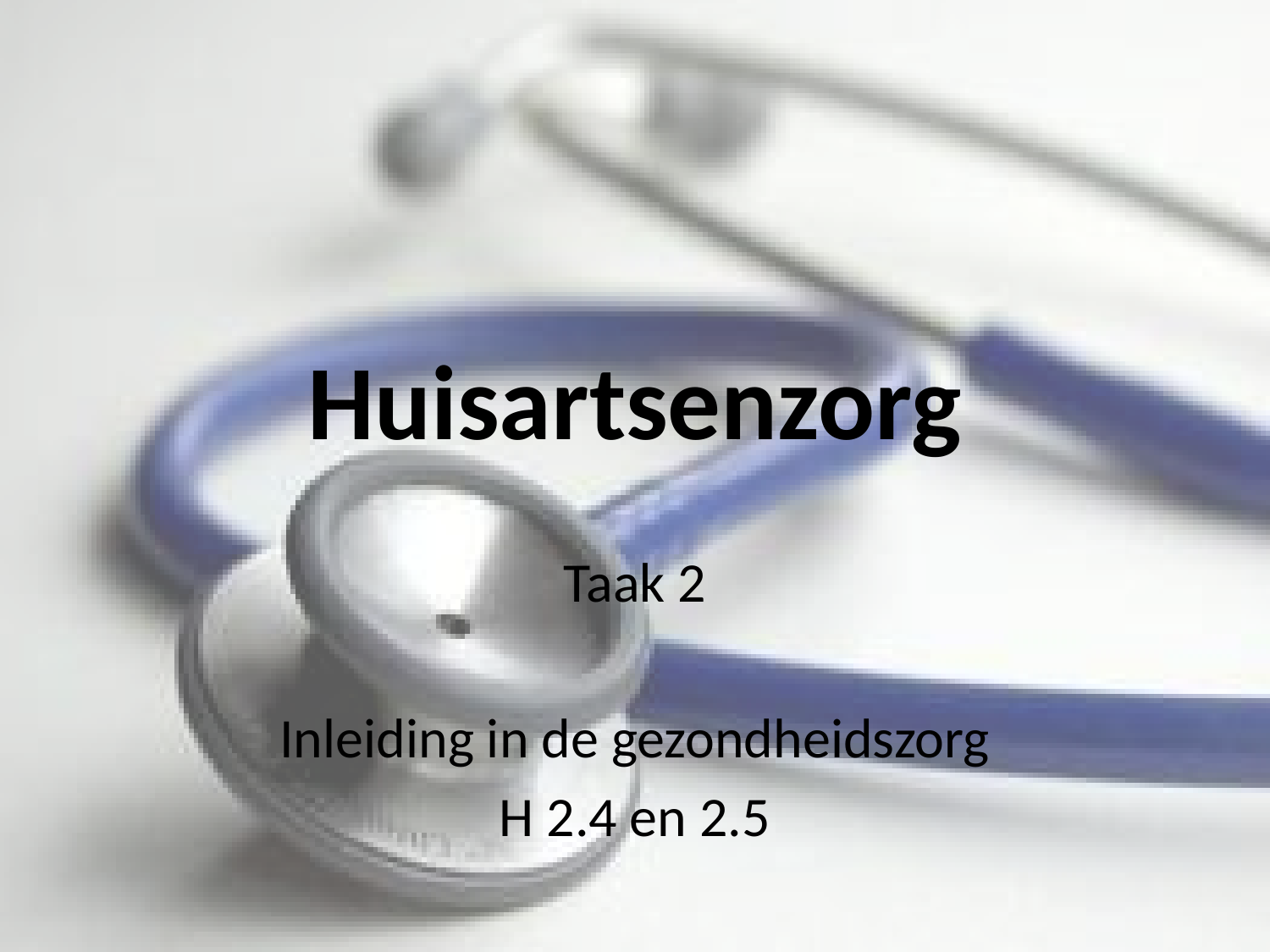

# Huisartsenzorg
Taak 2

Inleiding in de gezondheidszorg
H 2.4 en 2.5